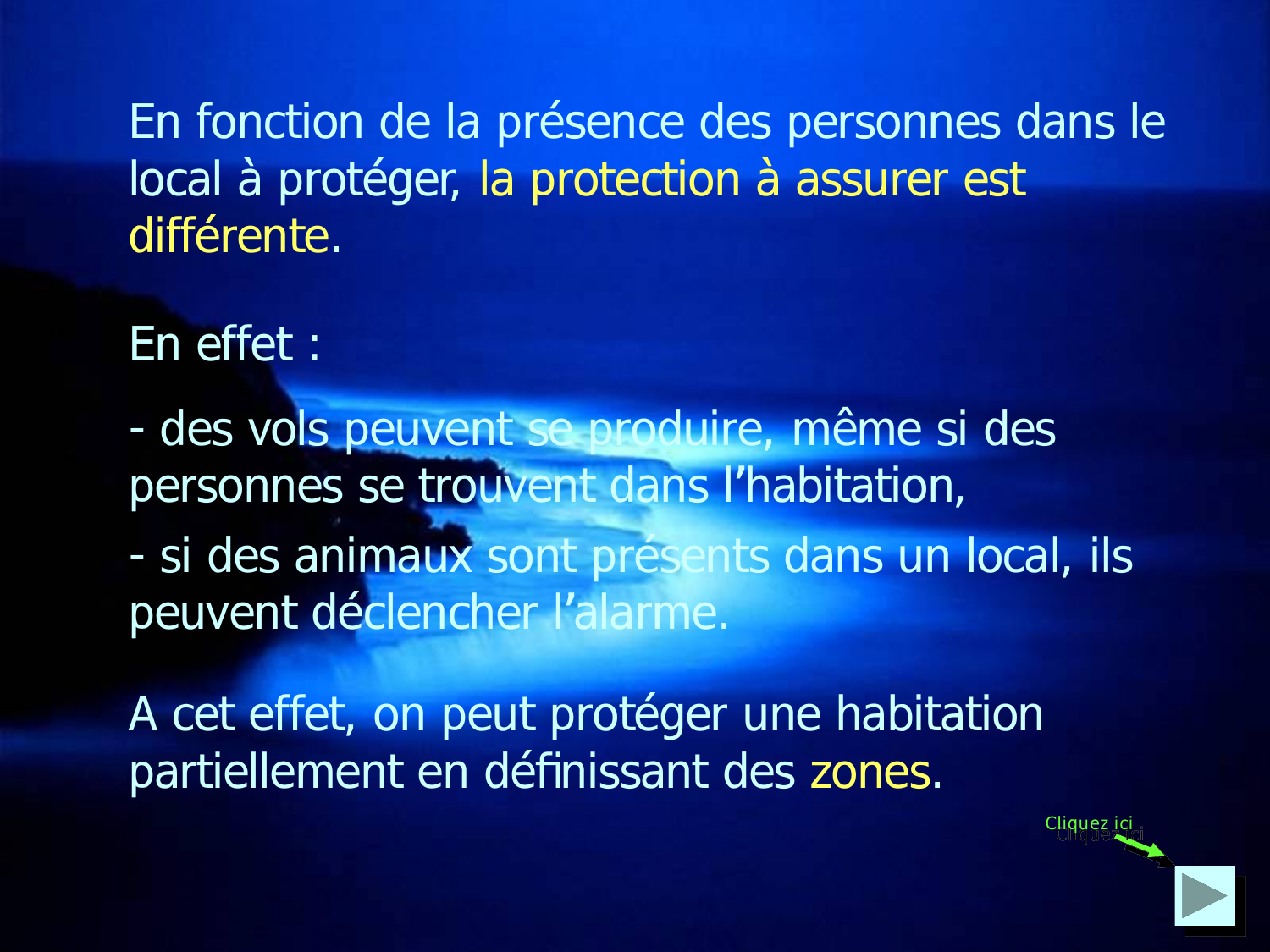

En fonction de la présence des personnes dans le local à protéger, la protection à assurer est différente.
En effet :

- des vols peuvent se produire, même si des personnes se trouvent dans l’habitation,

- si des animaux sont présents dans un local, ils peuvent déclencher l’alarme.
A cet effet, on peut protéger une habitation partiellement en définissant des zones.
Cliquez ici